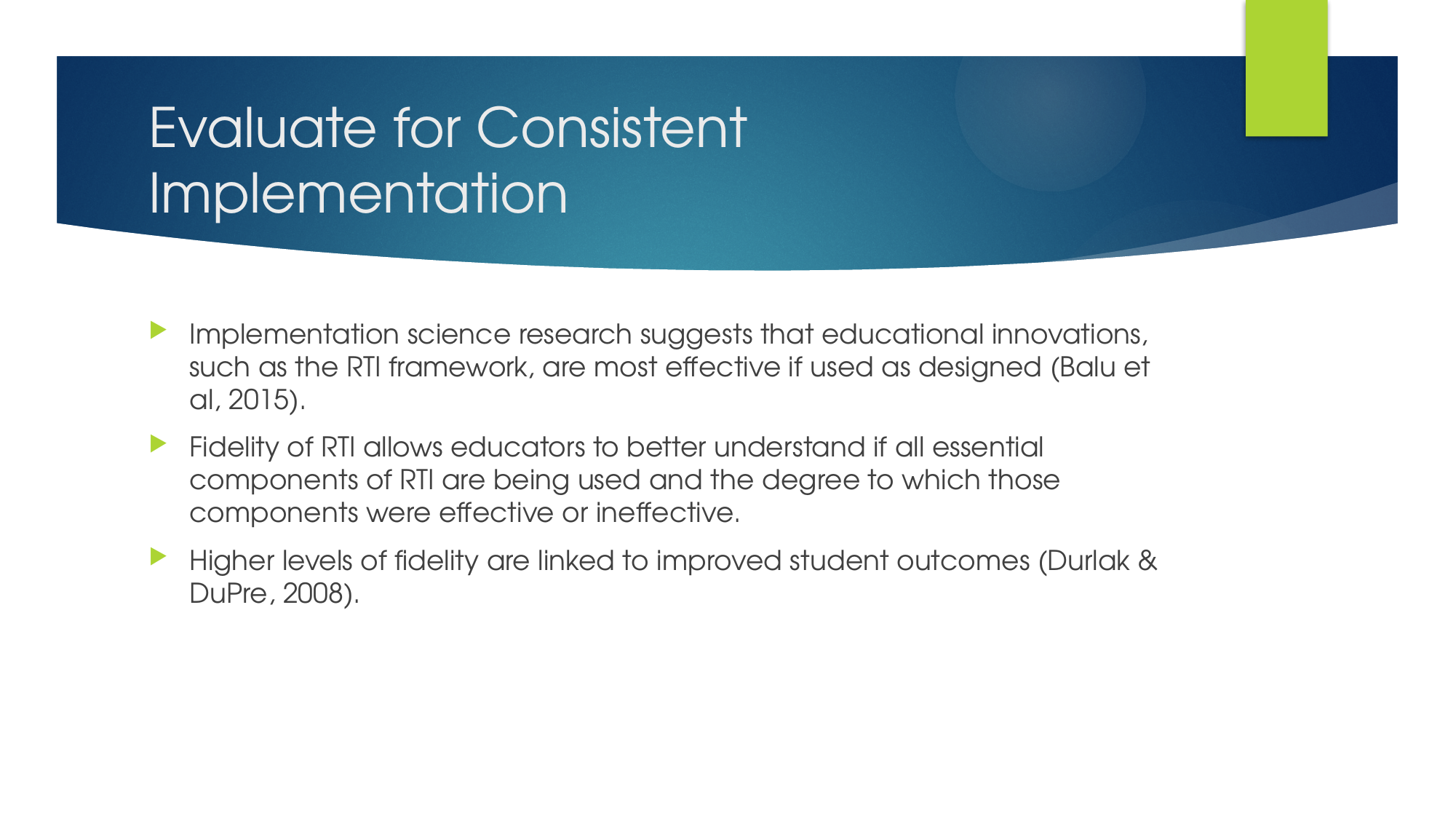

# Evaluate for Consistent Implementation
Implementation science research suggests that educational innovations, such as the RTI framework, are most effective if used as designed (Balu et al, 2015).
Fidelity of RTI allows educators to better understand if all essential components of RTI are being used and the degree to which those components were effective or ineffective.
Higher levels of fidelity are linked to improved student outcomes (Durlak & DuPre, 2008).